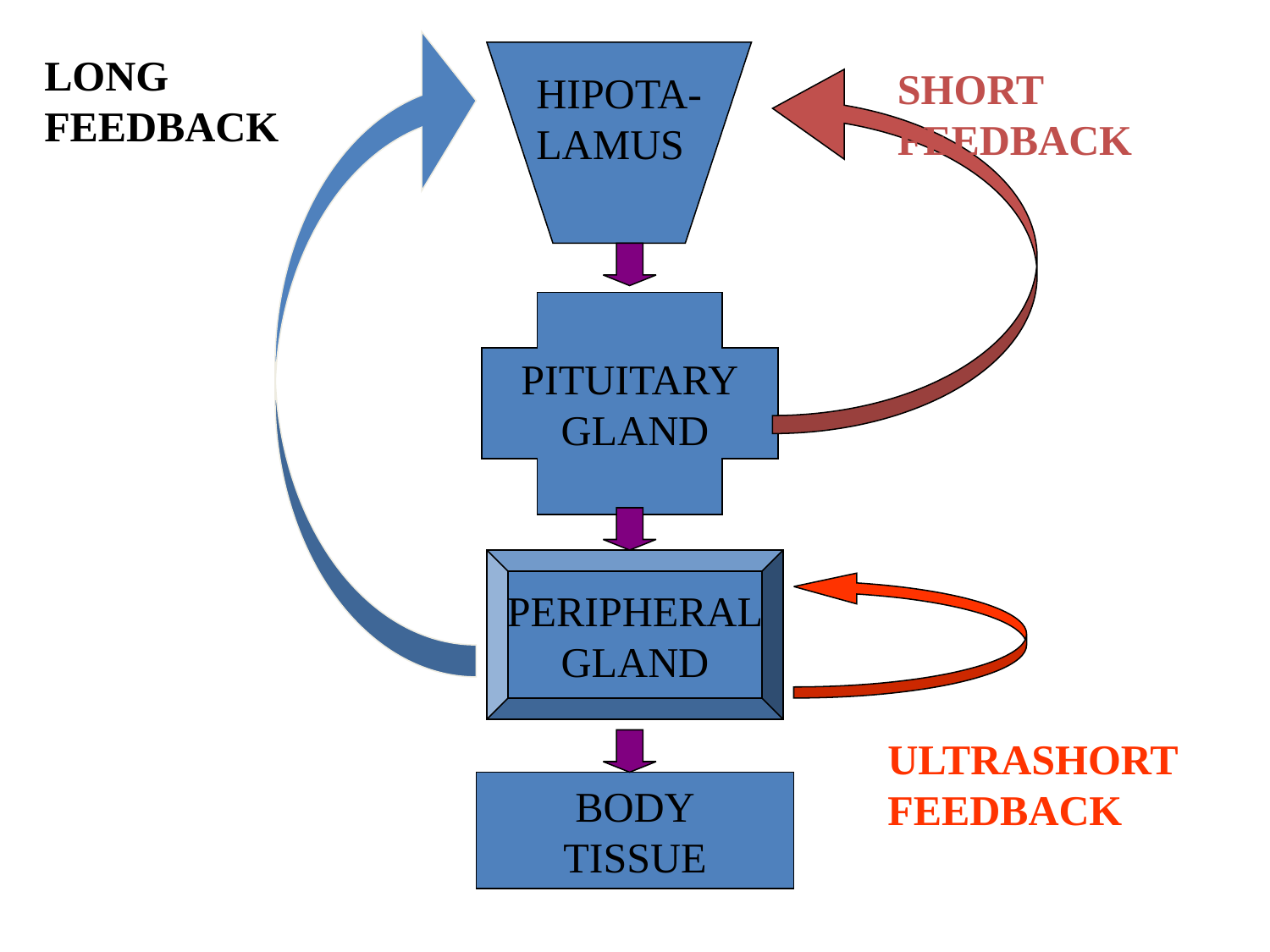

LONG FEEDBACK

HIPOTA-
LAMUS

SHORT FEEDBACK

PITUITARY
 GLAND

PERIPHERAL
GLAND

ULTRASHORT FEEDBACK

BODY
TISSUE